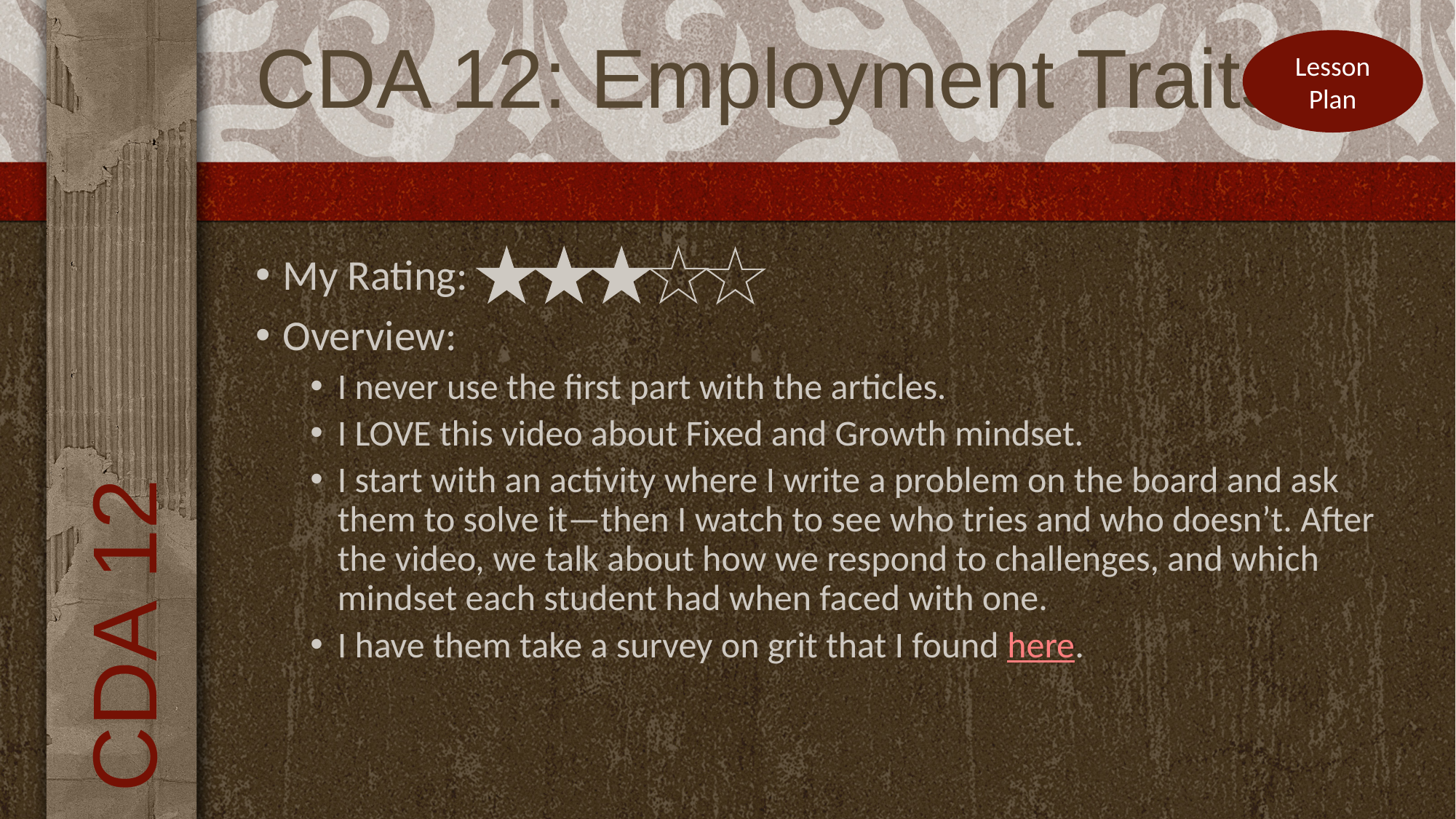

# CDA 12: Employment Traits
Lesson Plan
My Rating:
Overview:
I never use the first part with the articles.
I LOVE this video about Fixed and Growth mindset.
I start with an activity where I write a problem on the board and ask them to solve it—then I watch to see who tries and who doesn’t. After the video, we talk about how we respond to challenges, and which mindset each student had when faced with one.
I have them take a survey on grit that I found here.

CDA 12